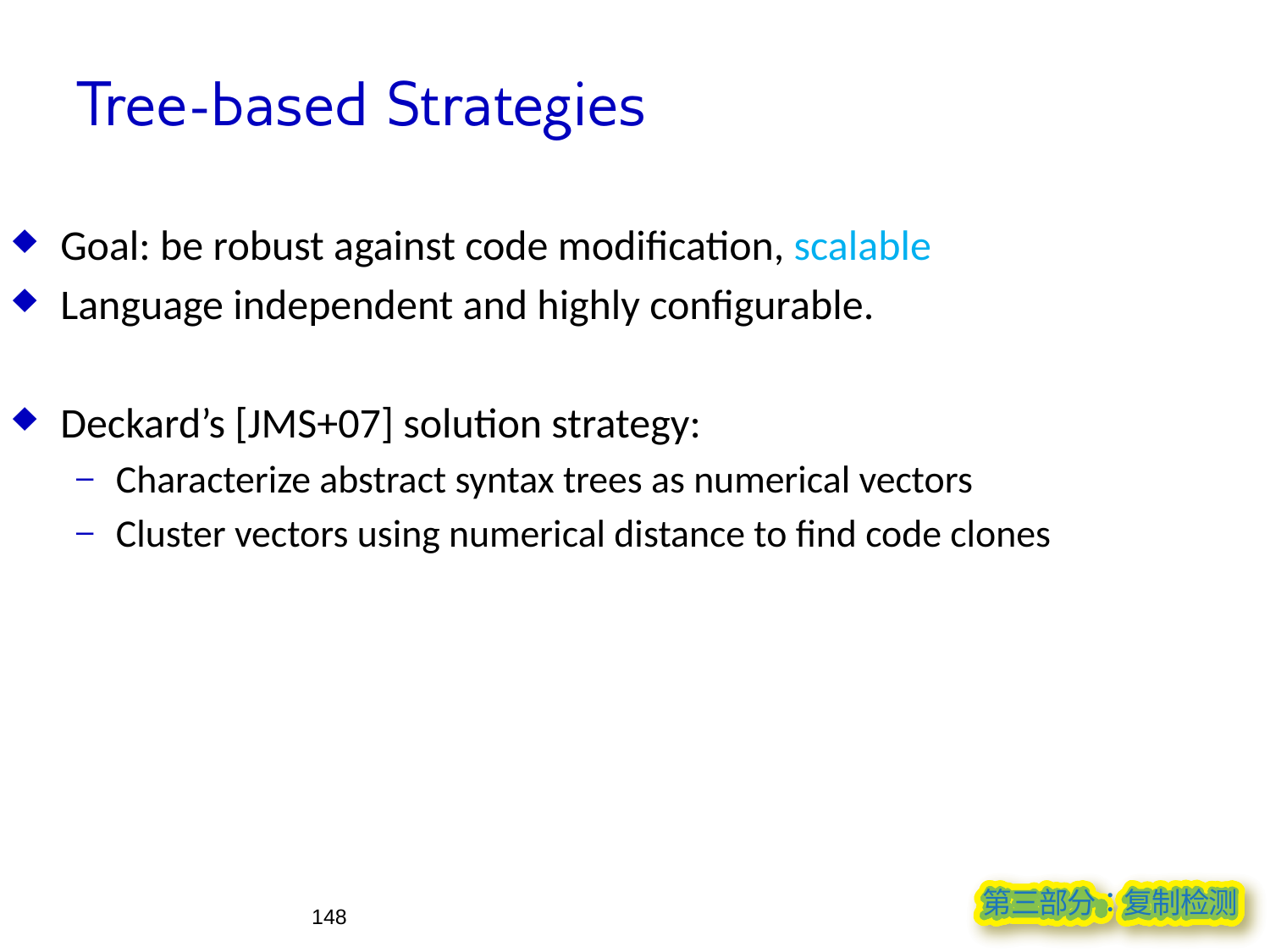

Tree-based Strategies
Goal: be robust against code modification, scalable
Language independent and highly configurable.

Deckard’s [JMS+07] solution strategy:
Characterize abstract syntax trees as numerical vectors
Cluster vectors using numerical distance to find code clones

148